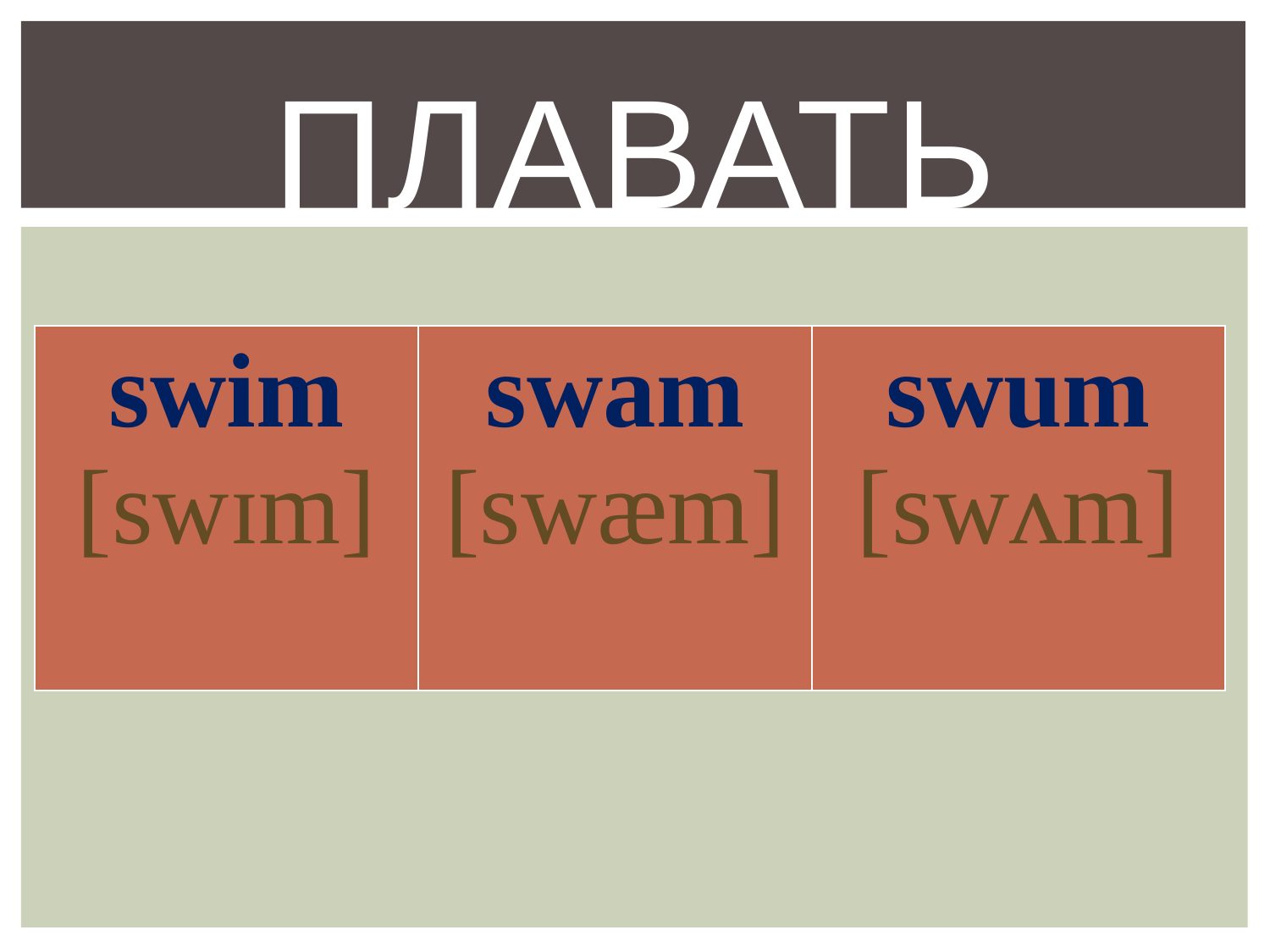

# плавать
| swim [swɪm] | swam [swæm] | swum [swʌm] |
| --- | --- | --- |